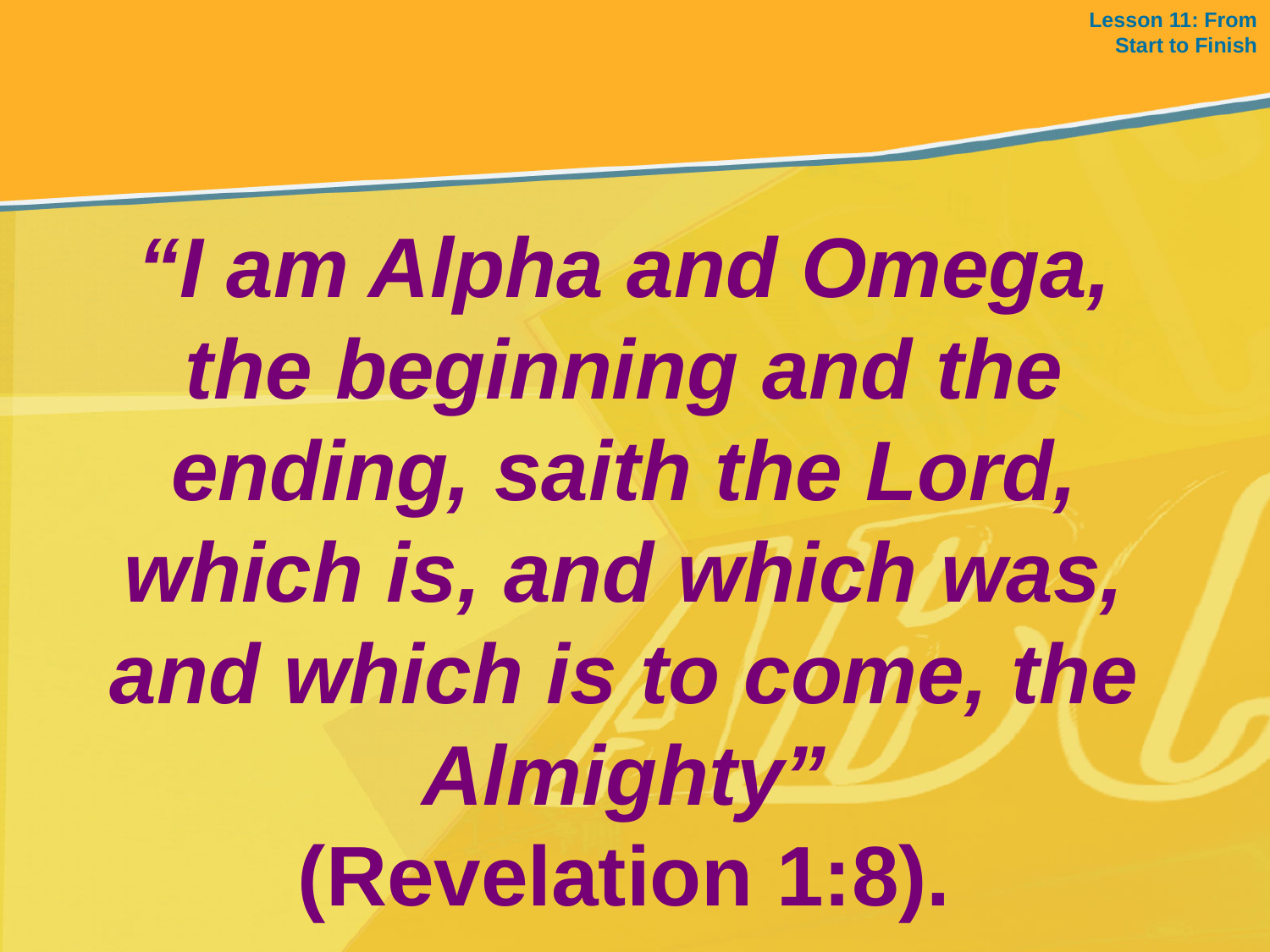

Lesson 11: From Start to Finish
“I am Alpha and Omega, the beginning and the ending, saith the Lord, which is, and which was, and which is to come, the Almighty”
(Revelation 1:8).